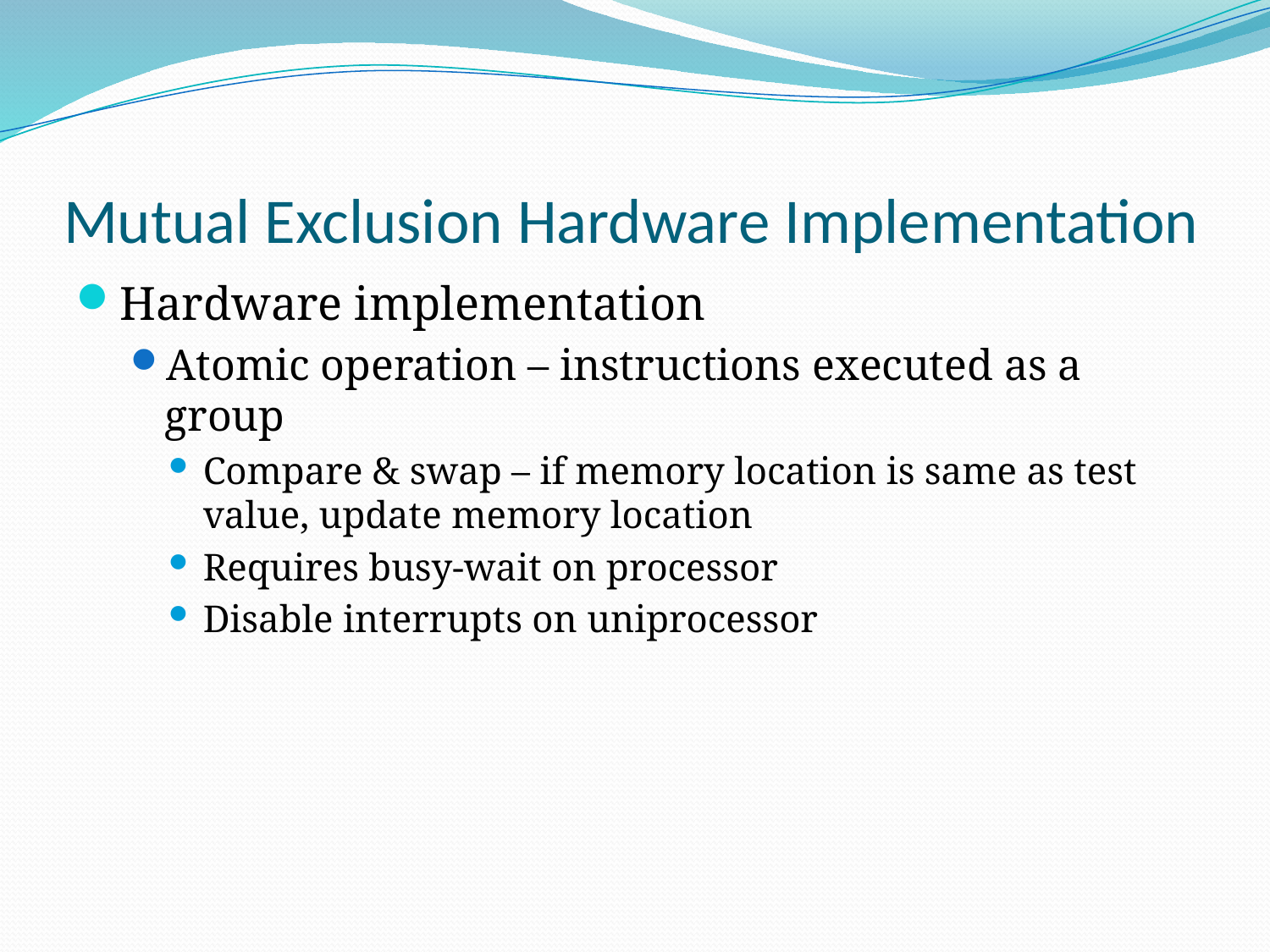

# Mutual Exclusion Hardware Implementation
Hardware implementation
Atomic operation – instructions executed as a group
Compare & swap – if memory location is same as test value, update memory location
Requires busy-wait on processor
Disable interrupts on uniprocessor